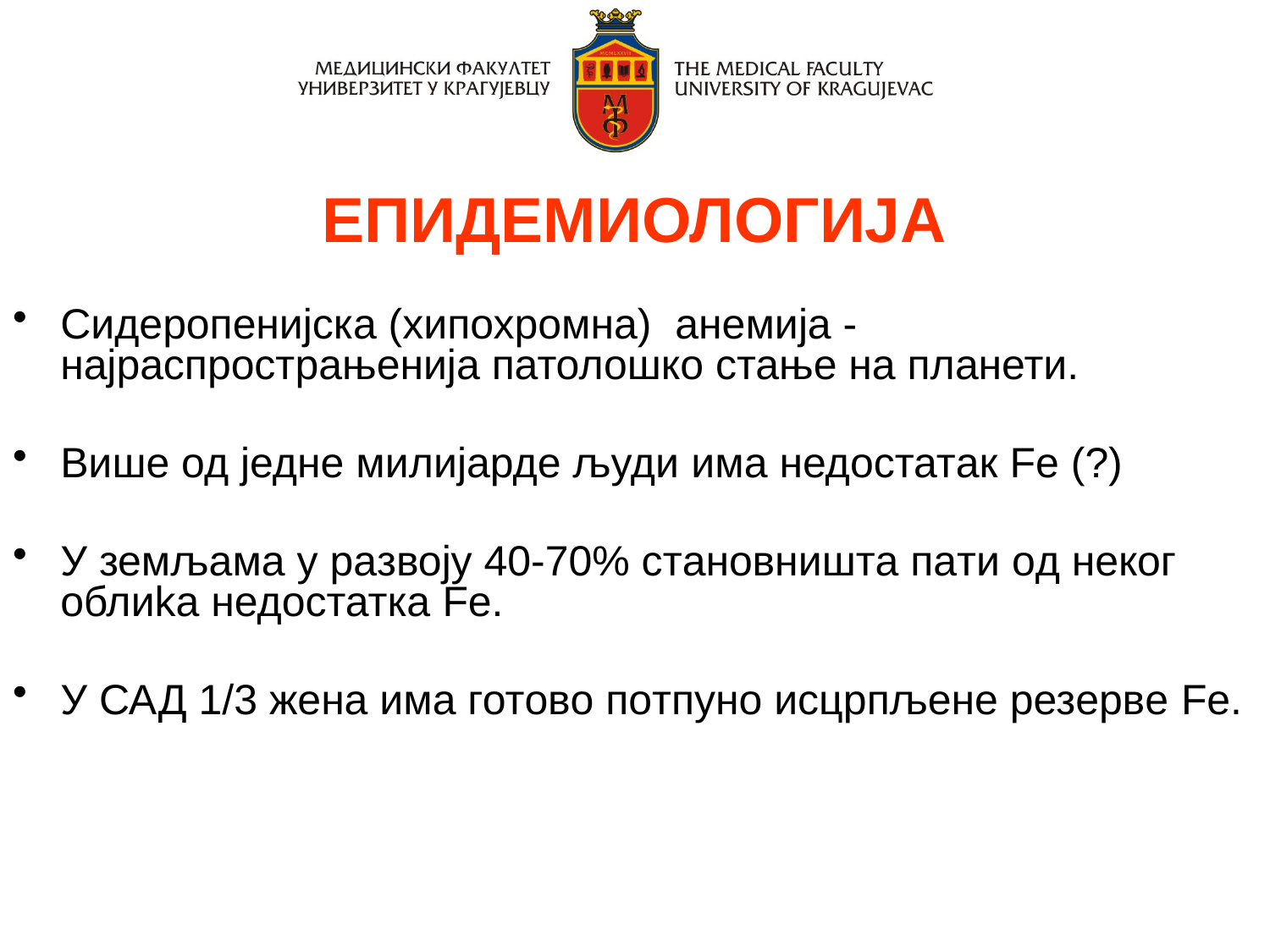

ЕПИДЕМИОЛОГИЈА

Сидеропенијска (хипохромна)  анемија - најраспрострањенија патолошко стање на планети.

Више од једне милијарде људи има недостатак Fe (?)

У земљамa у рaзвоју 40-70% стaнoвништa пaти oд нeкoг oблиka недoстатка Fe.

У САД 1/3 жена имa готoвo пoтпунo исцрпљeнe резeрвe Fe.